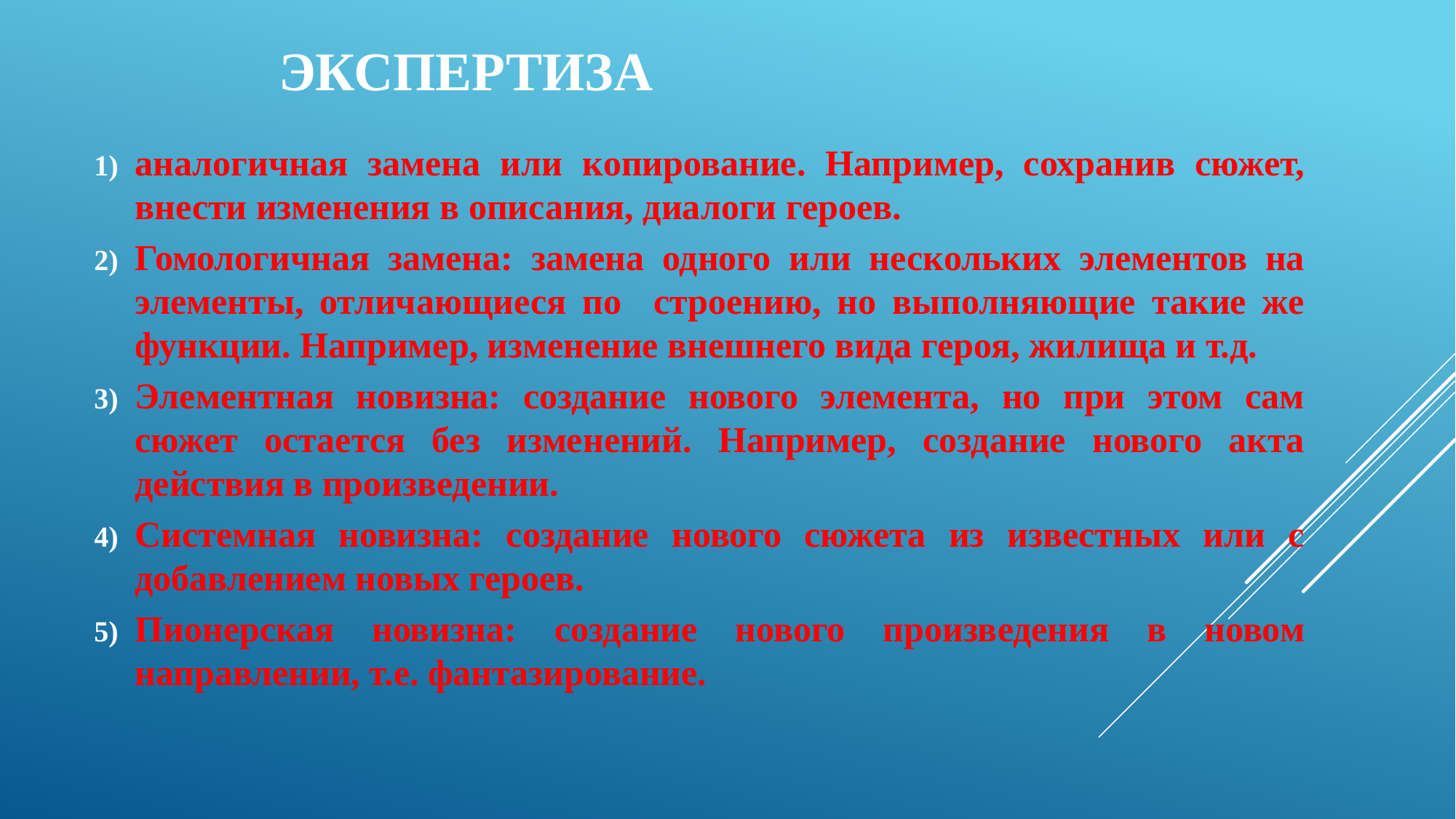

# Экспертиза
аналогичная замена или копирование. Например, сохранив сюжет, внести изменения в описания, диалоги героев.
Гомологичная замена: замена одного или нескольких элементов на элементы, отличающиеся по  строению, но выполняющие такие же функции. Например, изменение внешнего вида героя, жилища и т.д.
Элементная новизна: создание нового элемента, но при этом сам сюжет остается без изменений. Например, создание нового акта действия в произведении.
Системная новизна: создание нового сюжета из известных или с добавлением новых героев.
Пионерская новизна: создание нового произведения в новом направлении, т.е. фантазирование.